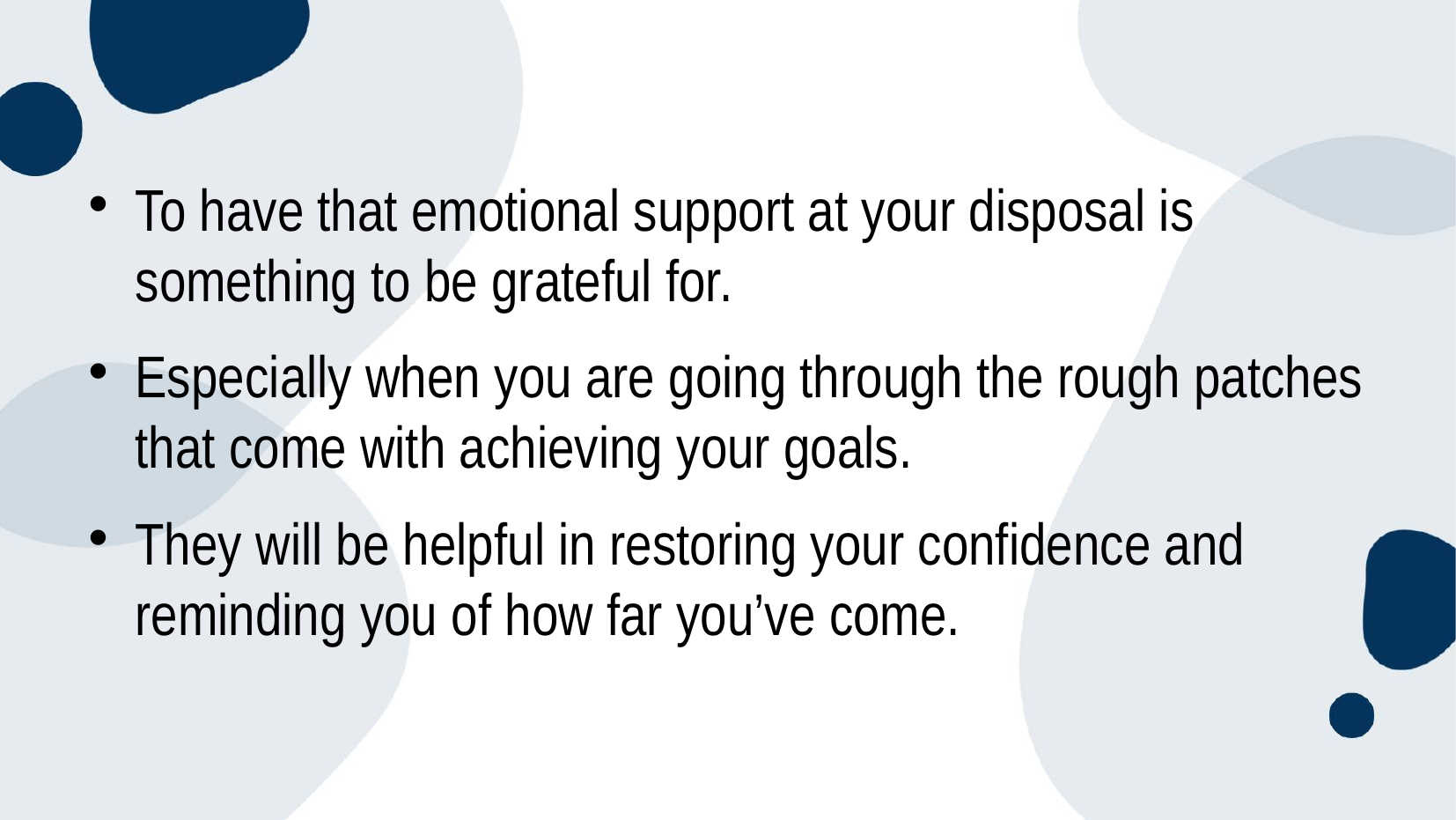

#
To have that emotional support at your disposal is something to be grateful for.
Especially when you are going through the rough patches that come with achieving your goals.
They will be helpful in restoring your confidence and reminding you of how far you’ve come.